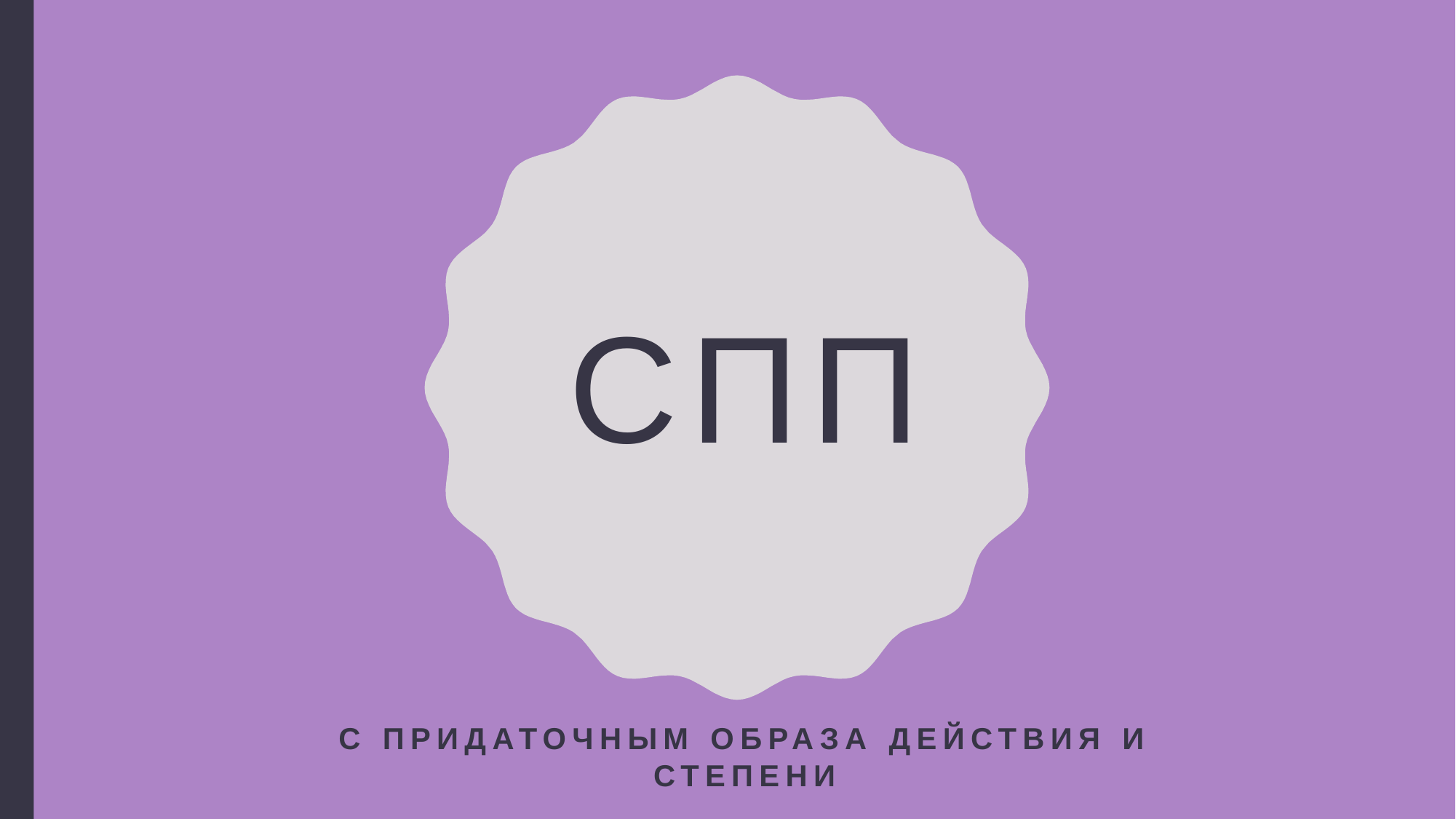

# СПП
С придаточным образа действия и степени